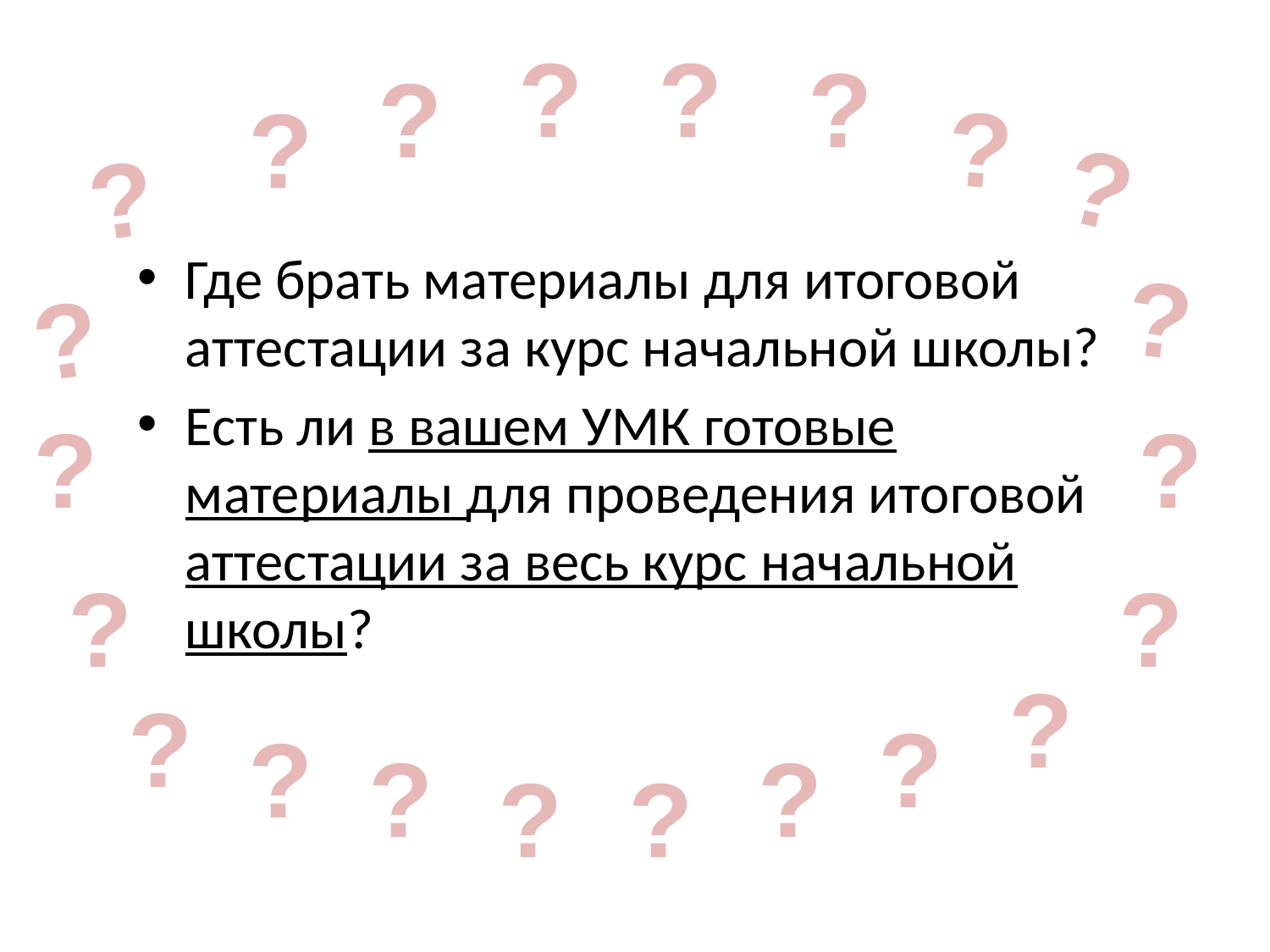

# ?
?
?
?
?
?
?
?
Где брать материалы для итоговой аттестации за курс начальной школы?
Есть ли в вашем УМК готовые материалы для проведения итоговой аттестации за весь курс начальной школы?
?
?
?
?
?
?
?
?
?
?
?
?
?
?